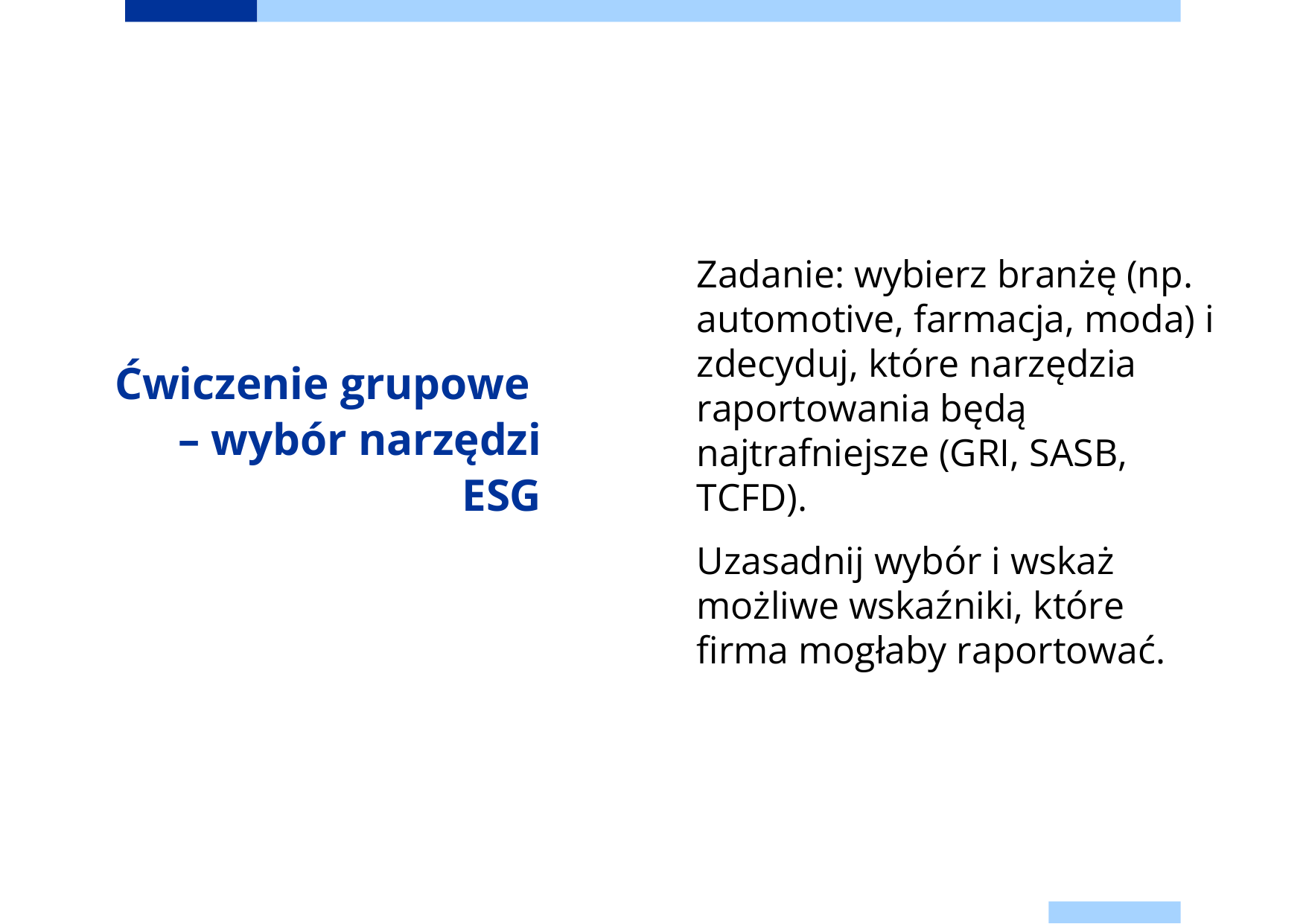

# Ćwiczenie grupowe – wybór narzędzi ESG
Zadanie: wybierz branżę (np. automotive, farmacja, moda) i zdecyduj, które narzędzia raportowania będą najtrafniejsze (GRI, SASB, TCFD).
Uzasadnij wybór i wskaż możliwe wskaźniki, które firma mogłaby raportować.